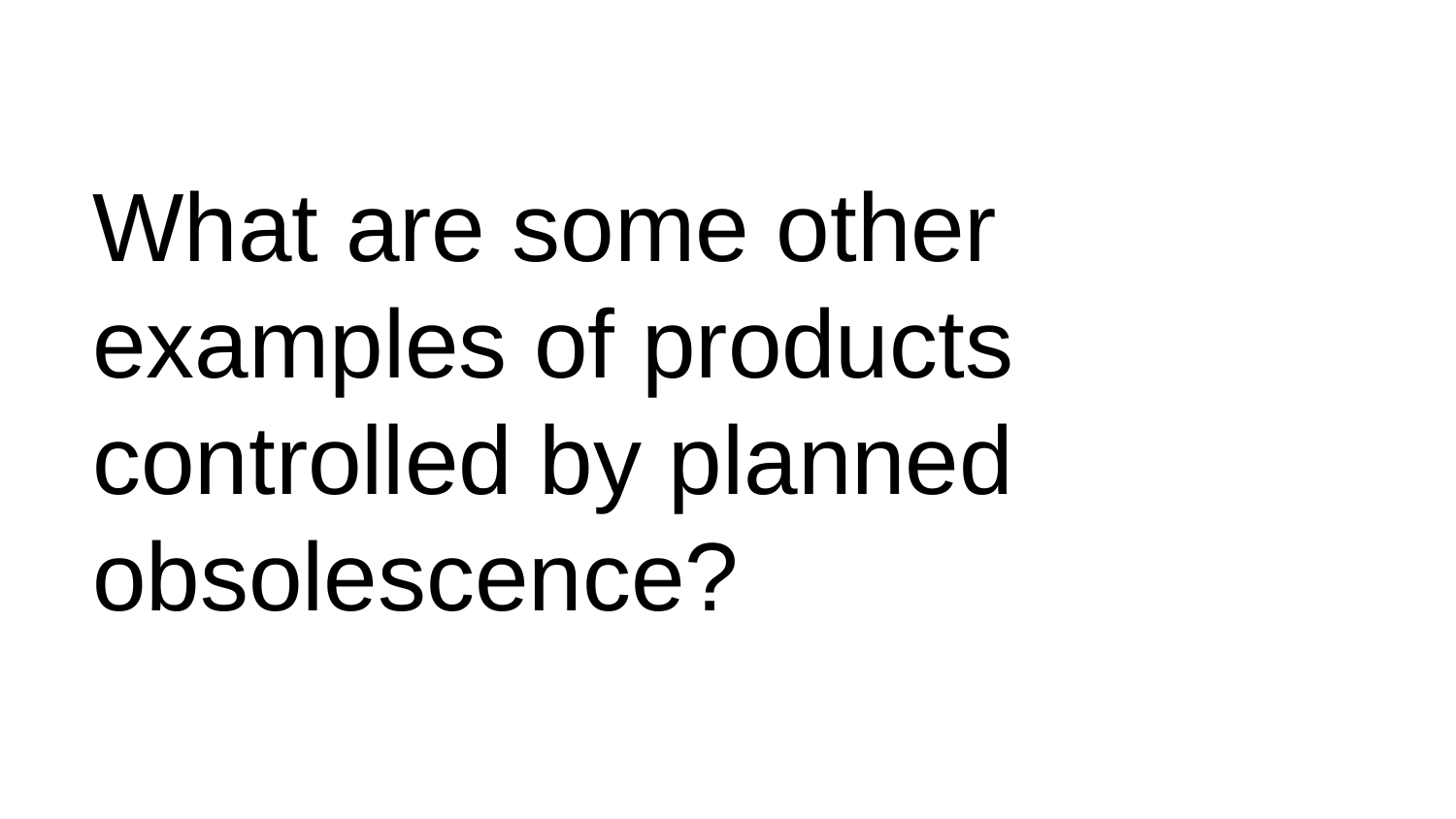

# What are some other examples of products controlled by planned obsolescence?